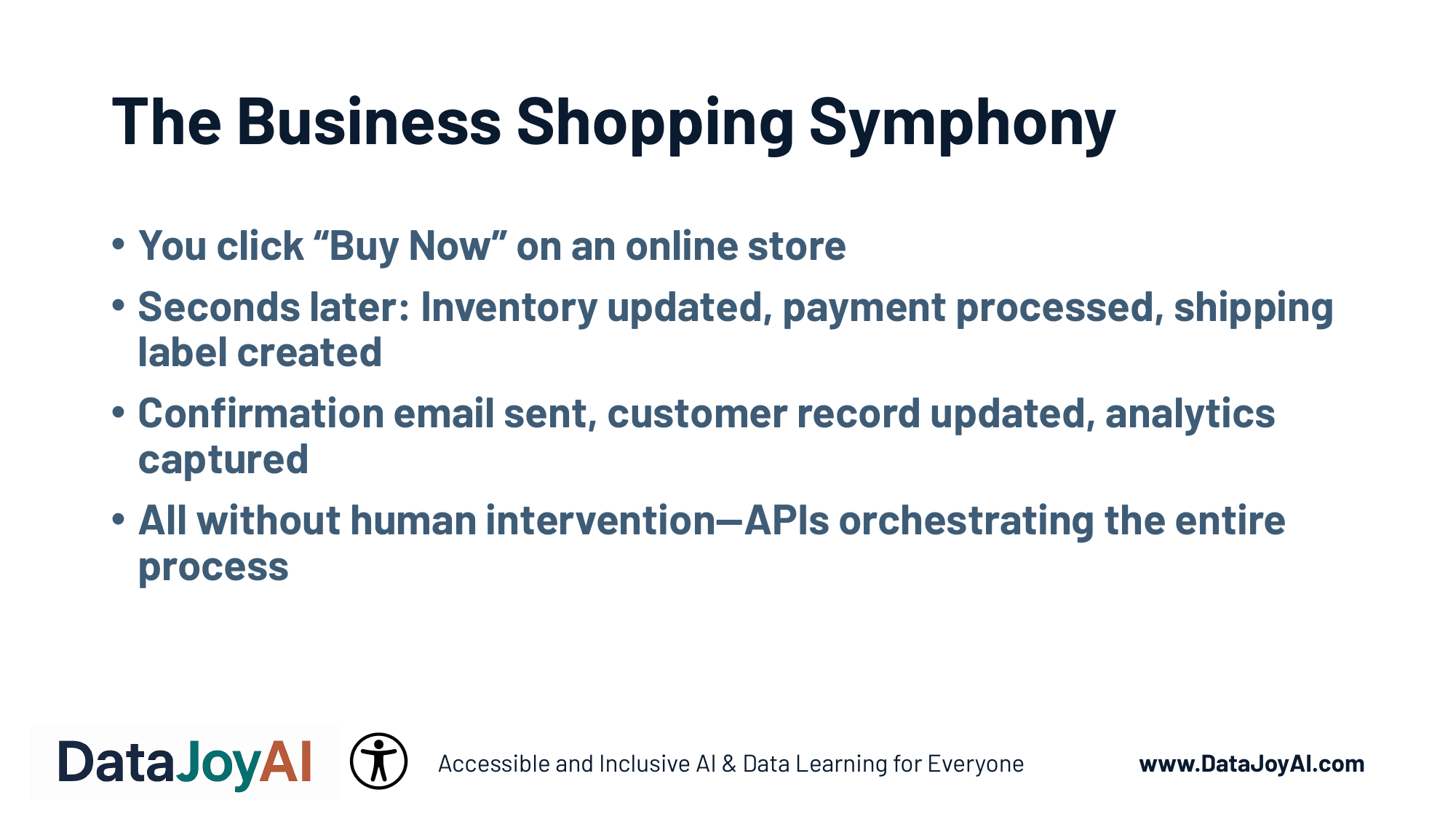

# The Business Shopping Symphony
You click “Buy Now” on an online store
Seconds later: Inventory updated, payment processed, shipping label created
Confirmation email sent, customer record updated, analytics captured
All without human intervention—APIs orchestrating the entire process